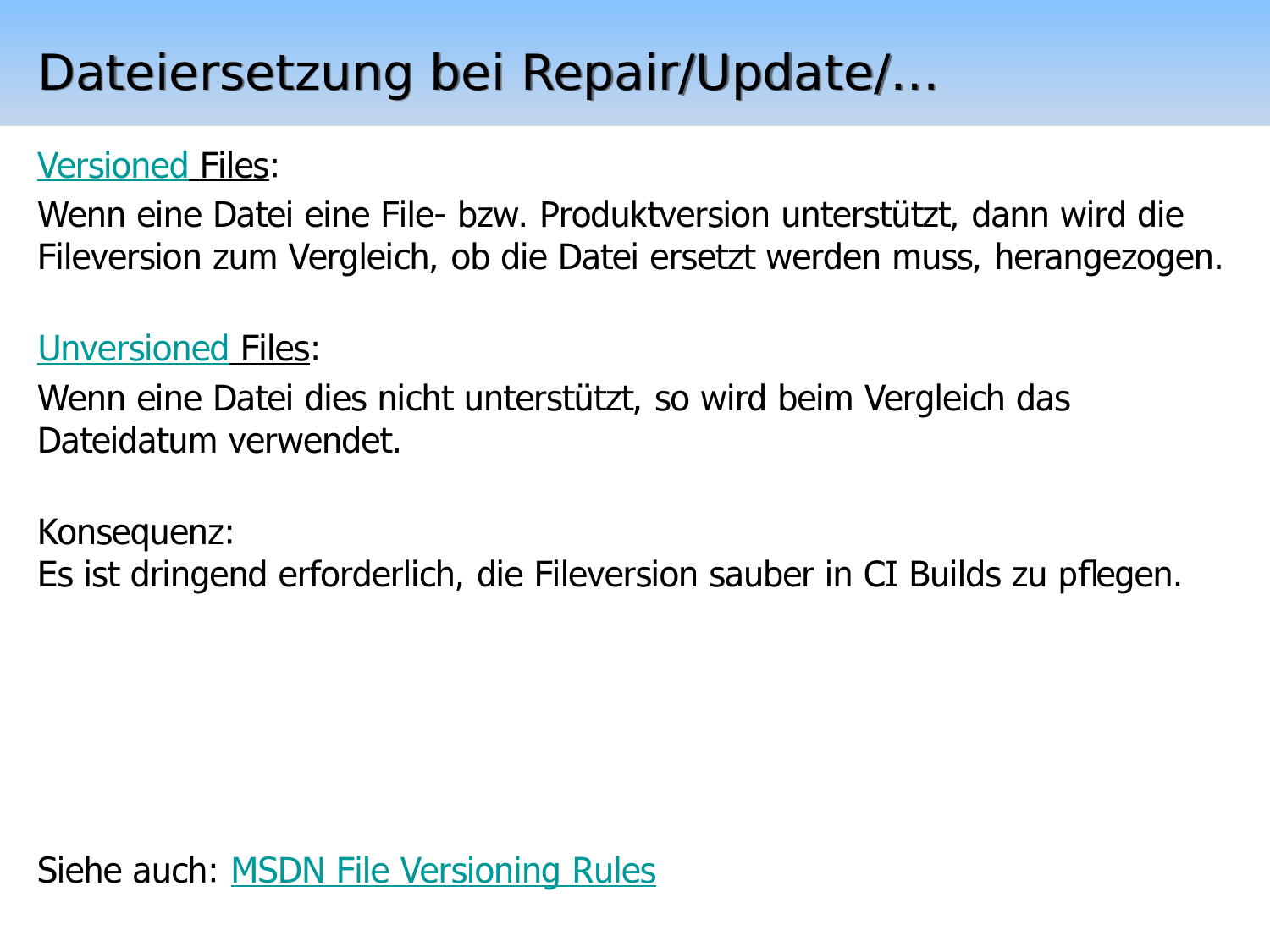

# Dateiersetzung bei Repair/Update/…
Versioned Files:
Wenn eine Datei eine File- bzw. Produktversion unterstützt, dann wird die Fileversion zum Vergleich, ob die Datei ersetzt werden muss, herangezogen.
Unversioned Files:
Wenn eine Datei dies nicht unterstützt, so wird beim Vergleich das Dateidatum verwendet.
Konsequenz:
Es ist dringend erforderlich, die Fileversion sauber in CI Builds zu pflegen.

Siehe auch: MSDN File Versioning Rules